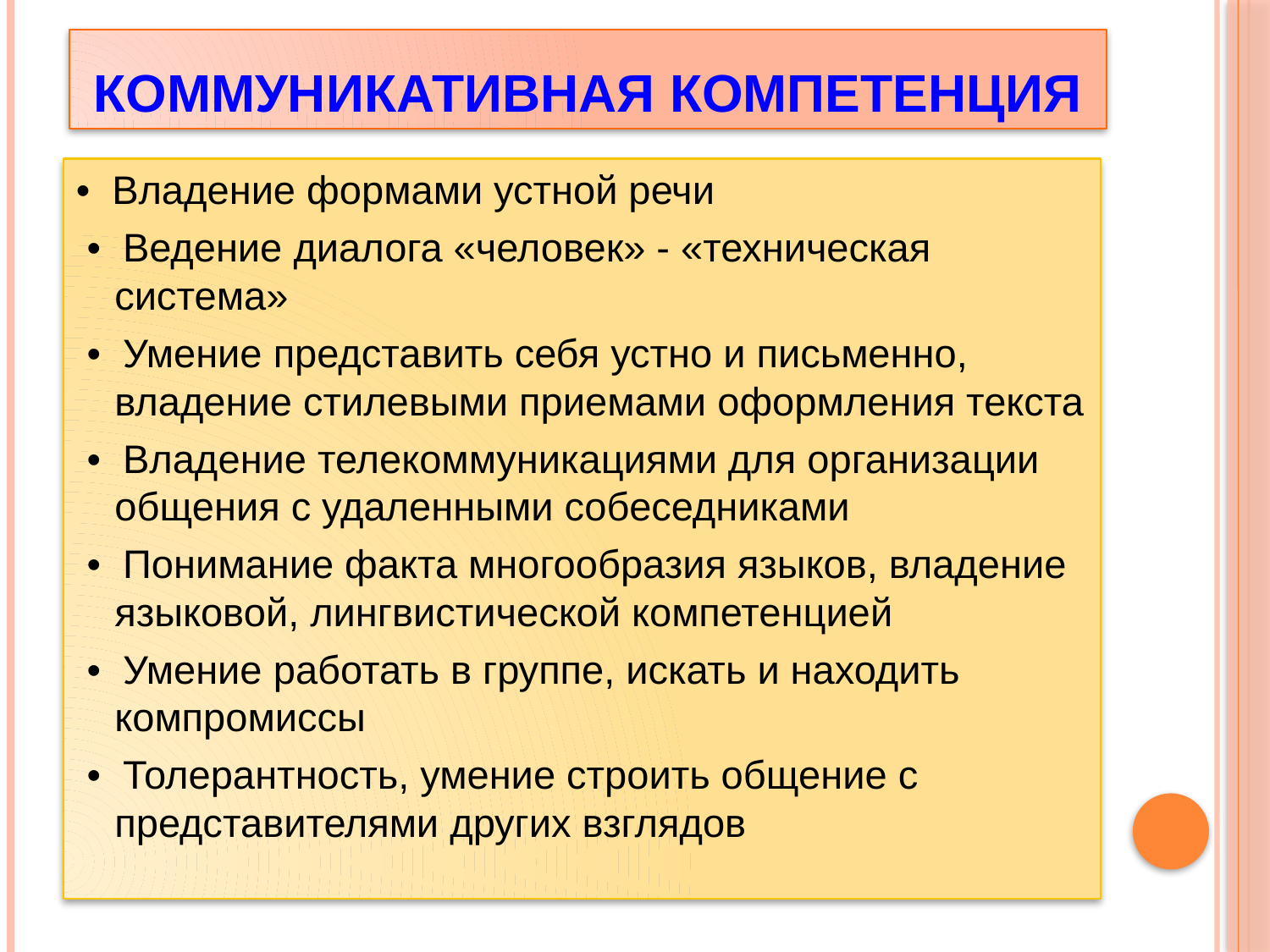

# Коммуникативная компетенция
•  Владение формами устной речи
 •  Ведение диалога «человек» - «техническая система»
 •  Умение представить себя устно и письменно, владение стилевыми приемами оформления текста
 •  Владение телекоммуникациями для организации общения с удаленными собеседниками
 •  Понимание факта многообразия языков, владение языковой, лингвистической компетенцией
 •  Умение работать в группе, искать и находить компромиссы
 •  Толерантность, умение строить общение с представителями других взглядов